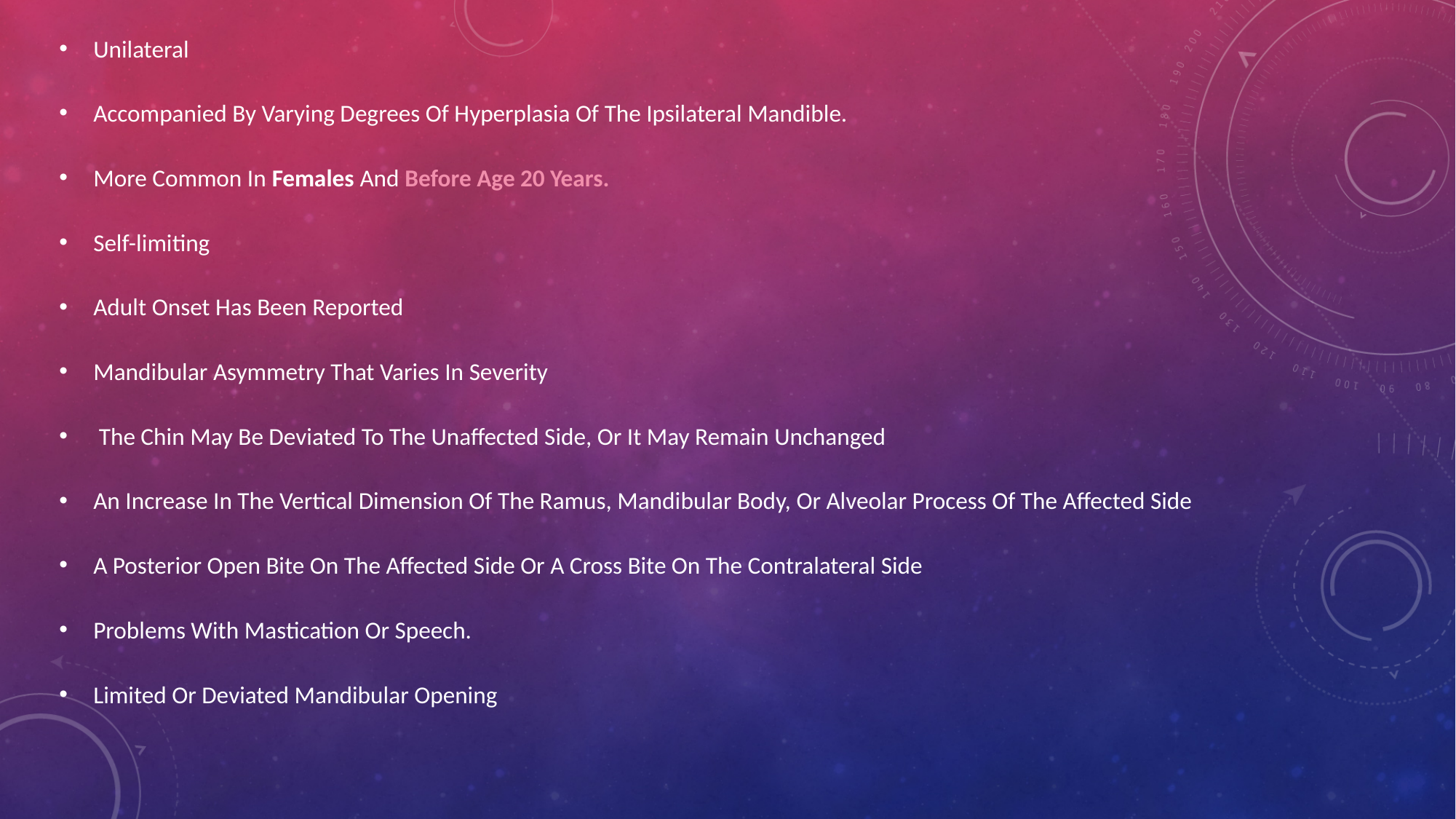

Unilateral
Accompanied By Varying Degrees Of Hyperplasia Of The Ipsilateral Mandible.
More Common In Females And Before Age 20 Years.
Self-limiting
Adult Onset Has Been Reported
Mandibular Asymmetry That Varies In Severity
 The Chin May Be Deviated To The Unaffected Side, Or It May Remain Unchanged
An Increase In The Vertical Dimension Of The Ramus, Mandibular Body, Or Alveolar Process Of The Affected Side
A Posterior Open Bite On The Affected Side Or A Cross Bite On The Contralateral Side
Problems With Mastication Or Speech.
Limited Or Deviated Mandibular Opening